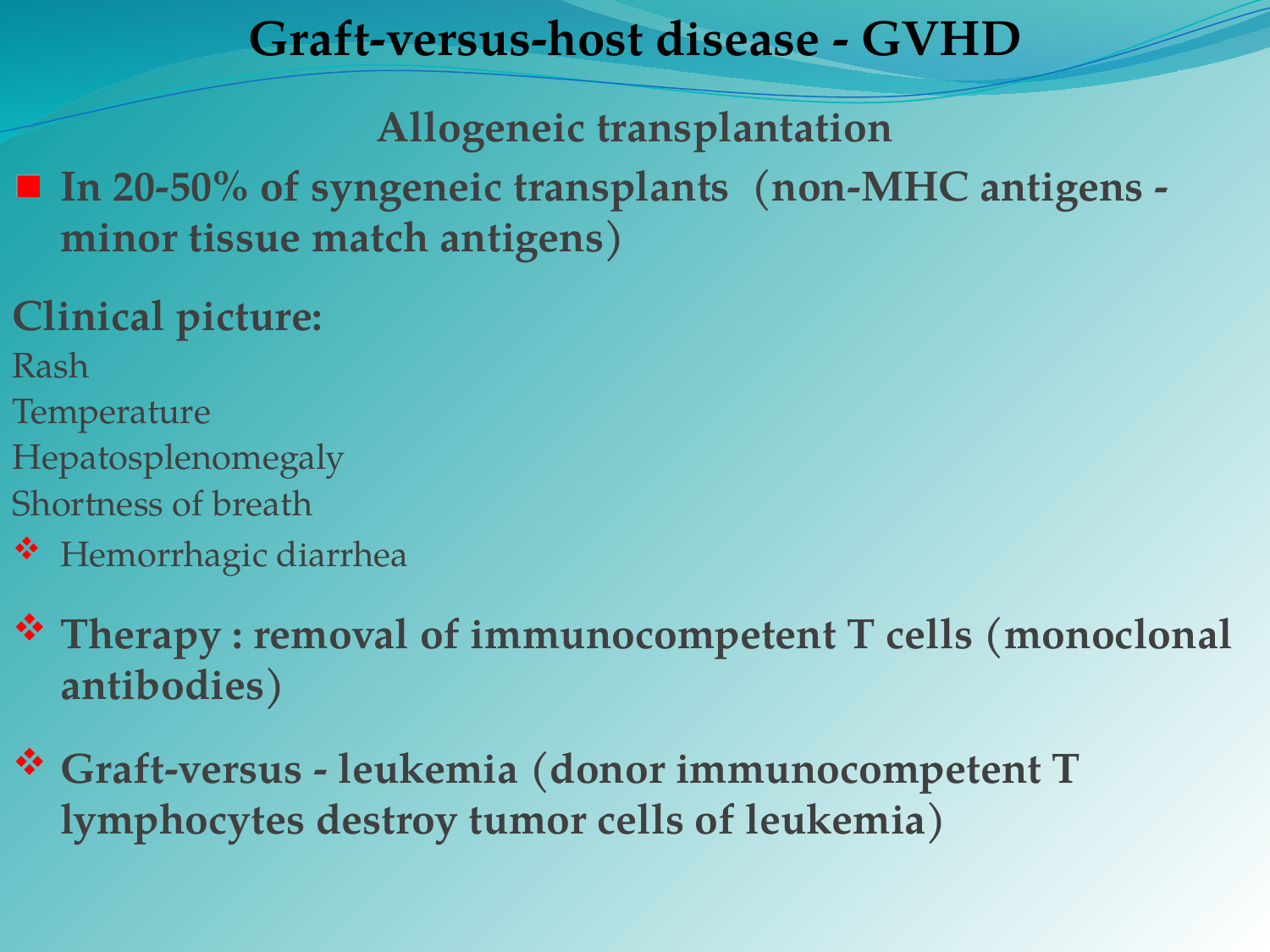

Graft-versus-host disease - GVHD

Allogeneic transplantation
In 20-50% of syngeneic transplants  (non-MHC antigens - minor tissue match antigens)

Clinical picture:
Rash
Temperature
Hepatosplenomegaly
Shortness of breath
Hemorrhagic diarrhea

Therapy : removal of immunocompetent T cells (monoclonal antibodies)

Graft-versus - leukemia (donor immunocompetent T lymphocytes destroy tumor cells of leukemia)